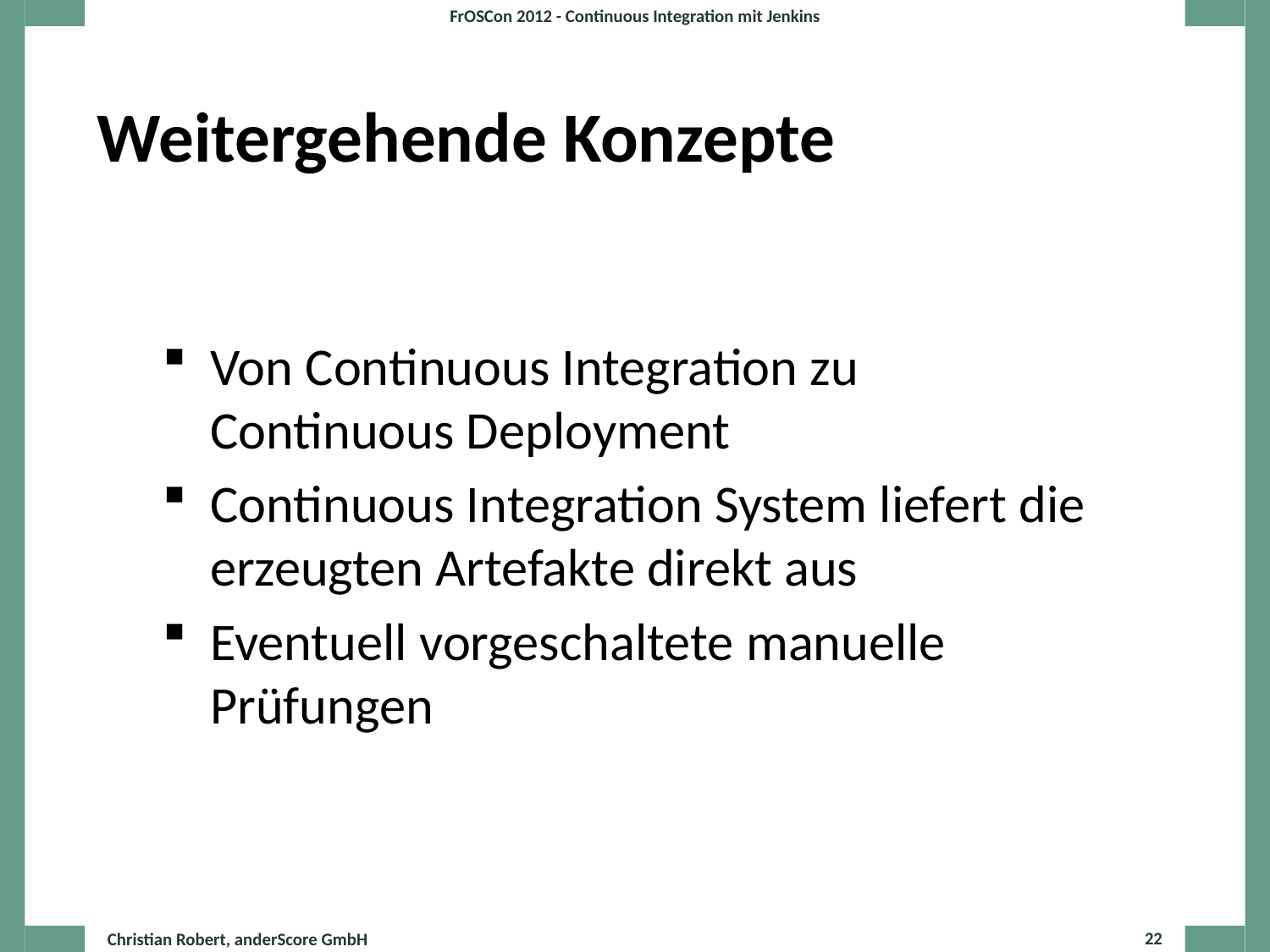

FrOSCon 2012 - Continuous Integration mit Jenkins
# Weitergehende Konzepte
Von Continuous Integration zu Continuous Deployment
Continuous Integration System liefert die erzeugten Artefakte direkt aus
Eventuell vorgeschaltete manuelle Prüfungen
Christian Robert, anderScore GmbH
22